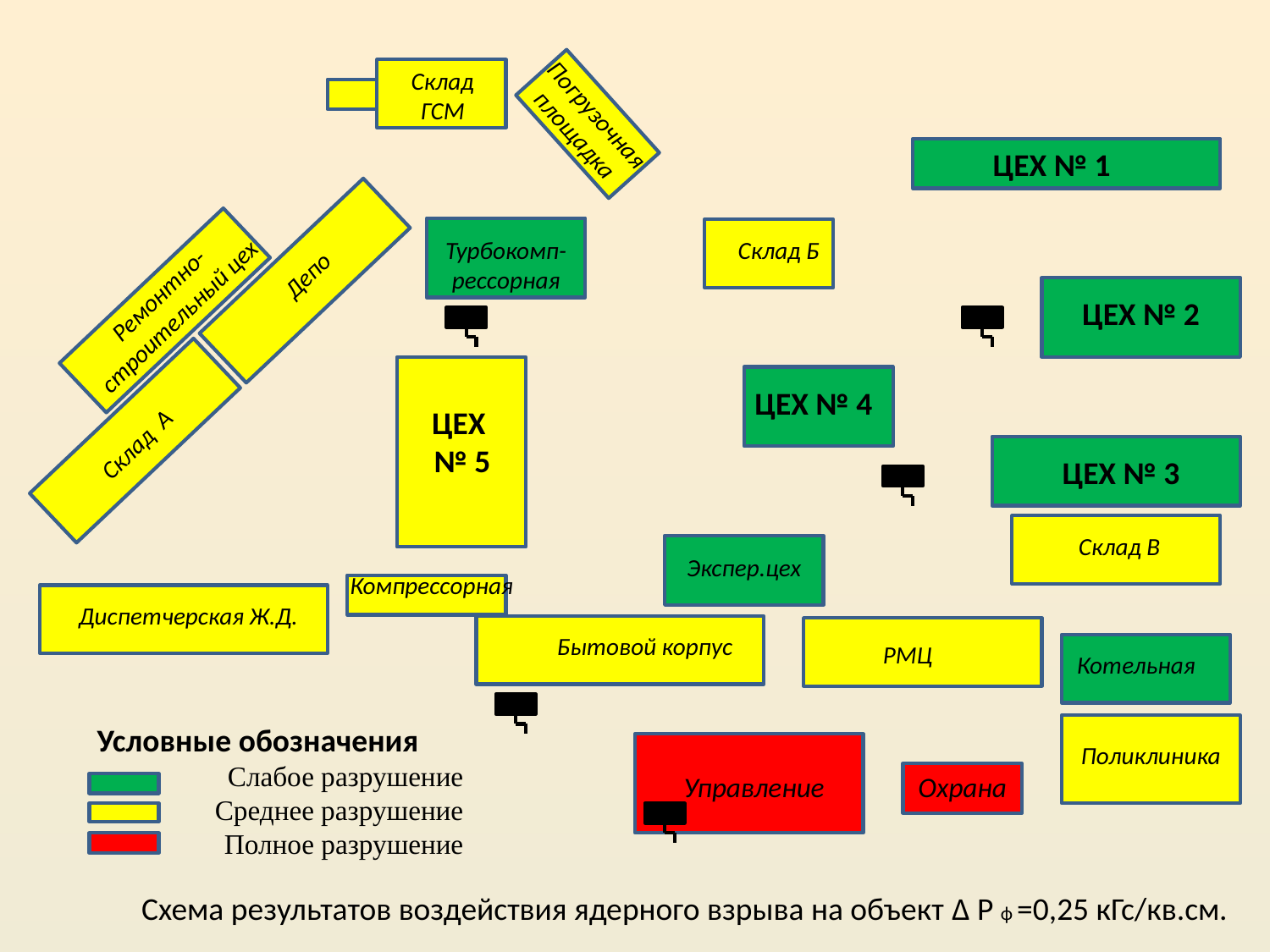

Склад ГСМ

Погрузочная площадка

ЦЕХ № 1

Турбокомп-рессорная
Склад Б

Депо
Ремонтно-строительный цех

ЦЕХ № 2

ЦЕХ № 4
ЦЕХ  № 5

Склад  А

ЦЕХ № 3

Склад В

Экспер.цех
Компрессорная

Диспетчерская Ж.Д.

Бытовой корпус
РМЦ

Котельная

Условные обозначения
Слабое разрушение
Среднее разрушение
Полное разрушение

Поликлиника
Управление
Охрана

Схема результатов воздействия ядерного взрыва на объект Δ Р ф =0,25 кГс/кв.см.